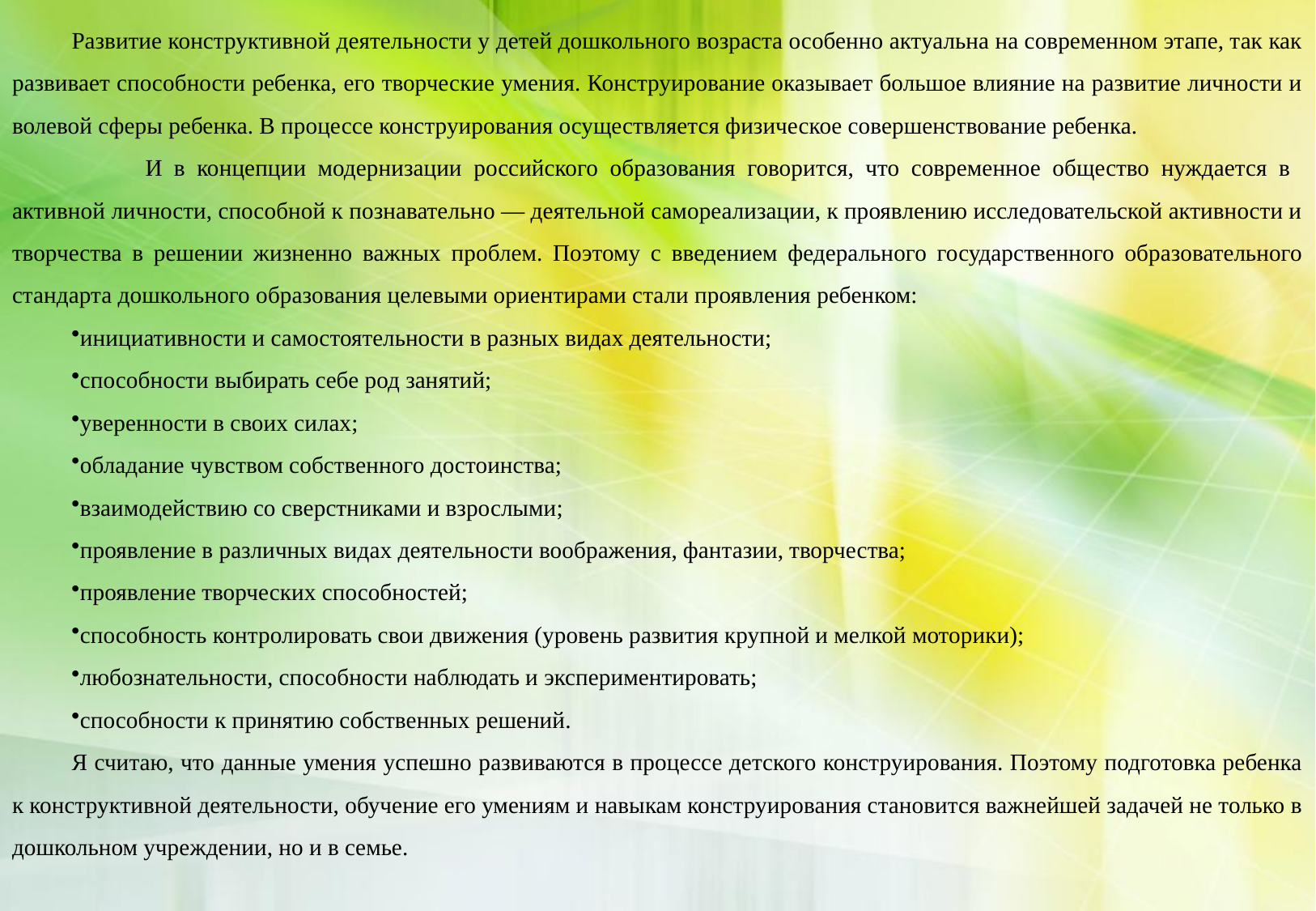

Развитие конструктивной деятельности у детей дошкольного возраста особенно актуальна на современном этапе, так как развивает способности ребенка, его творческие умения. Конструирование оказывает большое влияние на развитие личности и волевой сферы ребенка. В процессе конструирования осуществляется физическое совершенствование ребенка.
  	И в концепции модернизации российского образования говорится, что современное общество нуждается в  активной личности, способной к познавательно — деятельной самореализации, к проявлению исследовательской активности и творчества в решении жизненно важных проблем. Поэтому с введением федерального государственного образовательного стандарта дошкольного образования целевыми ориентирами стали проявления ребенком:
инициативности и самостоятельности в разных видах деятельности;
способности выбирать себе род занятий;
уверенности в своих силах;
обладание чувством собственного достоинства;
взаимодействию со сверстниками и взрослыми;
проявление в различных видах деятельности воображения, фантазии, творчества;
проявление творческих способностей;
способность контролировать свои движения (уровень развития крупной и мелкой моторики);
любознательности, способности наблюдать и экспериментировать;
способности к принятию собственных решений.
Я считаю, что данные умения успешно развиваются в процессе детского конструирования. Поэтому подготовка ребенка к конструктивной деятельности, обучение его умениям и навыкам конструирования становится важнейшей задачей не только в дошкольном учреждении, но и в семье.